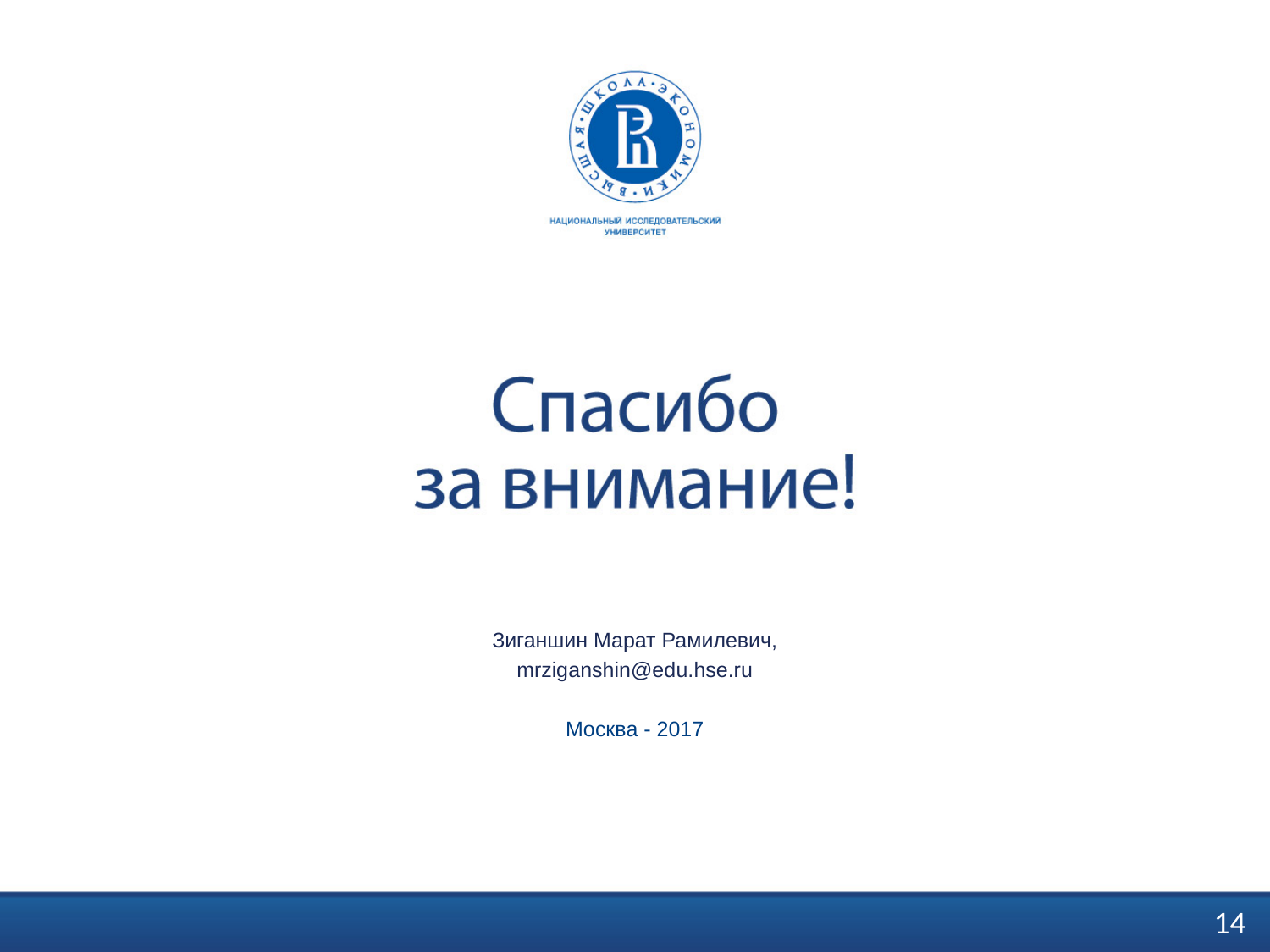

Зиганшин Марат Рамилевич,
mrziganshin@edu.hse.ru

Москва - 2017
14